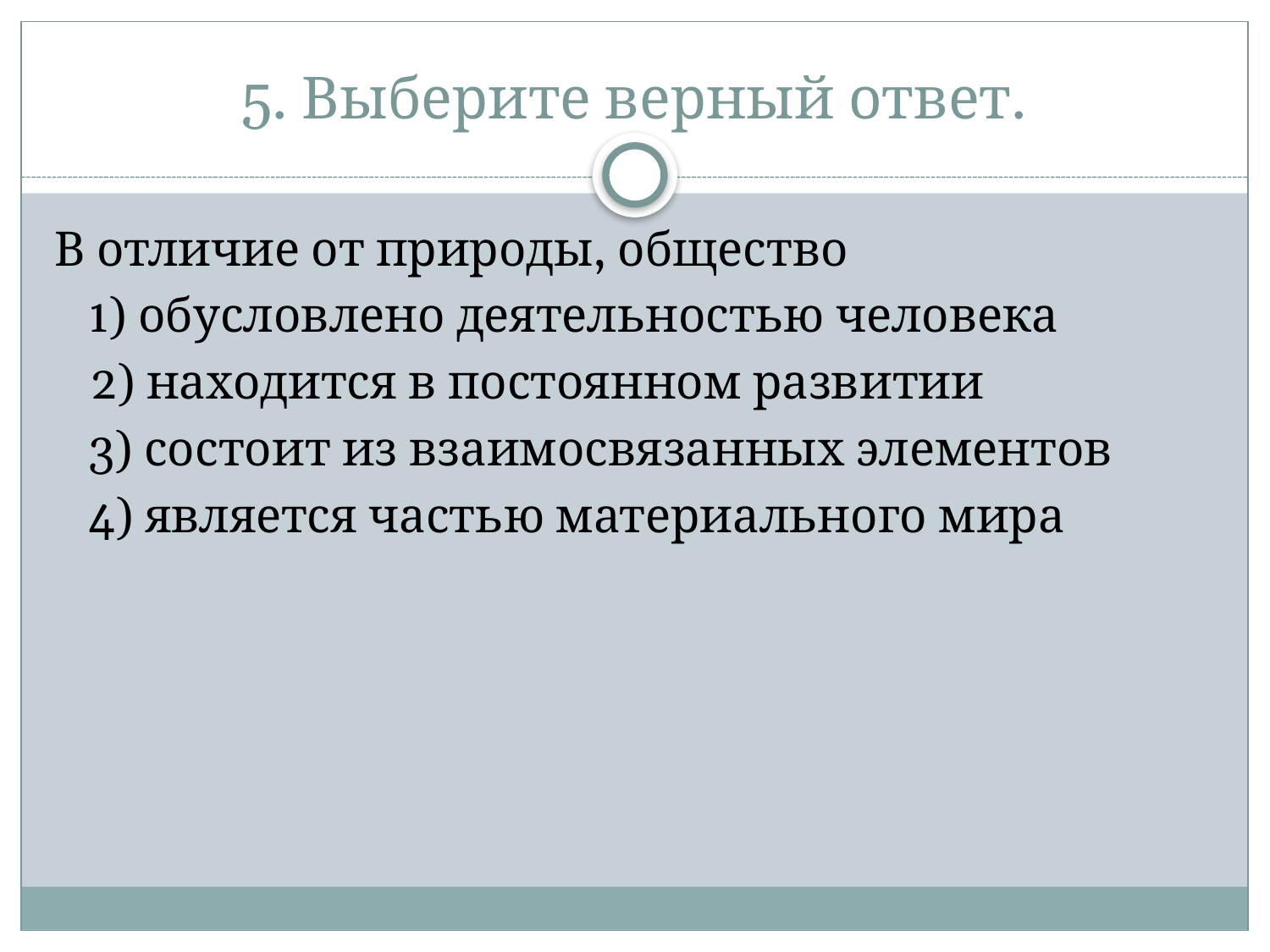

# 5. Выберите верный ответ.
В отличие от природы, общество
   1) обусловлено деятельностью человека
   2) находится в постоянном развитии
   3) состоит из взаимосвязанных элементов
   4) является частью материального мира